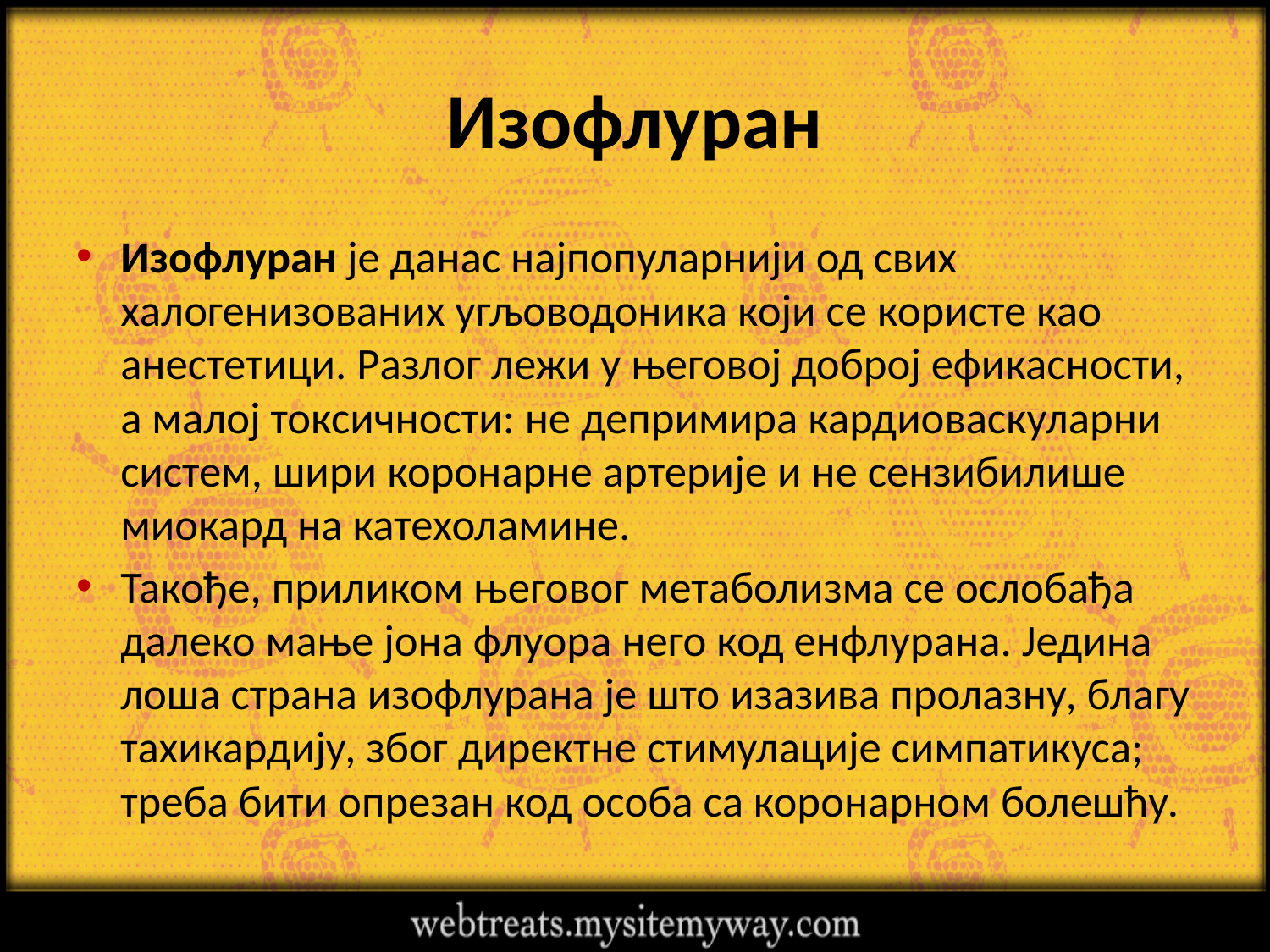

# Изофлуран
Изофлуран је данас најпопуларнији од свих халогенизованих угљоводоника који се користе као анестетици. Разлог лежи у његовој доброј ефикасности, а малој токсичности: не депримира кардиоваскуларни систем, шири коронарне артерије и не сензибилише миокард на катехоламине.
Такође, приликом његовог метаболизма се ослобађа далеко мање јона флуора него код енфлурана. Једина лоша страна изофлурана је што изазива пролазну, благу тахикардију, због директне стимулације симпатикуса; треба бити опрезан код особа са коронарном болешћу.